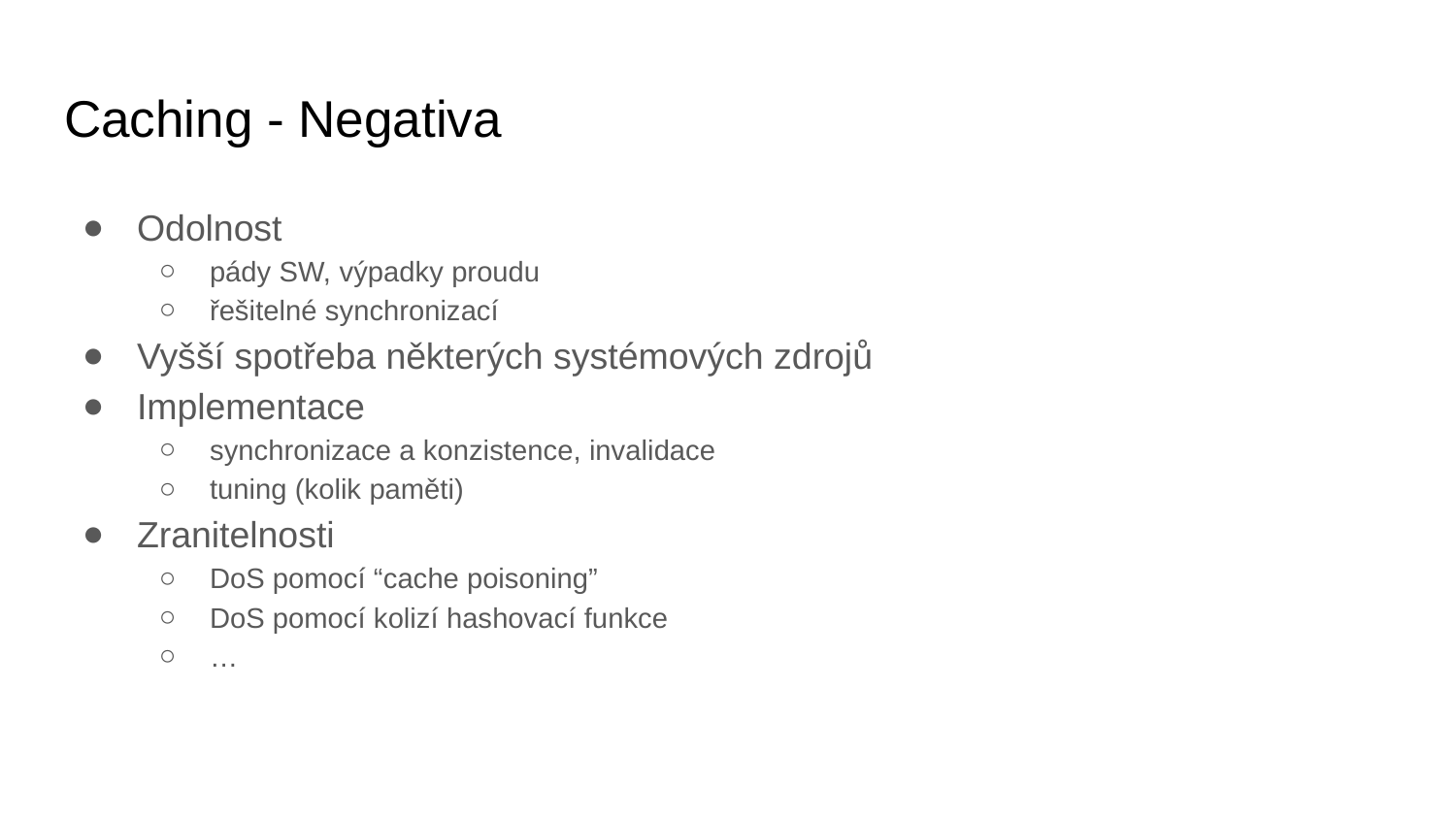

# Caching - Negativa
Odolnost
pády SW, výpadky proudu
řešitelné synchronizací
Vyšší spotřeba některých systémových zdrojů
Implementace
synchronizace a konzistence, invalidace
tuning (kolik paměti)
Zranitelnosti
DoS pomocí “cache poisoning”
DoS pomocí kolizí hashovací funkce
…